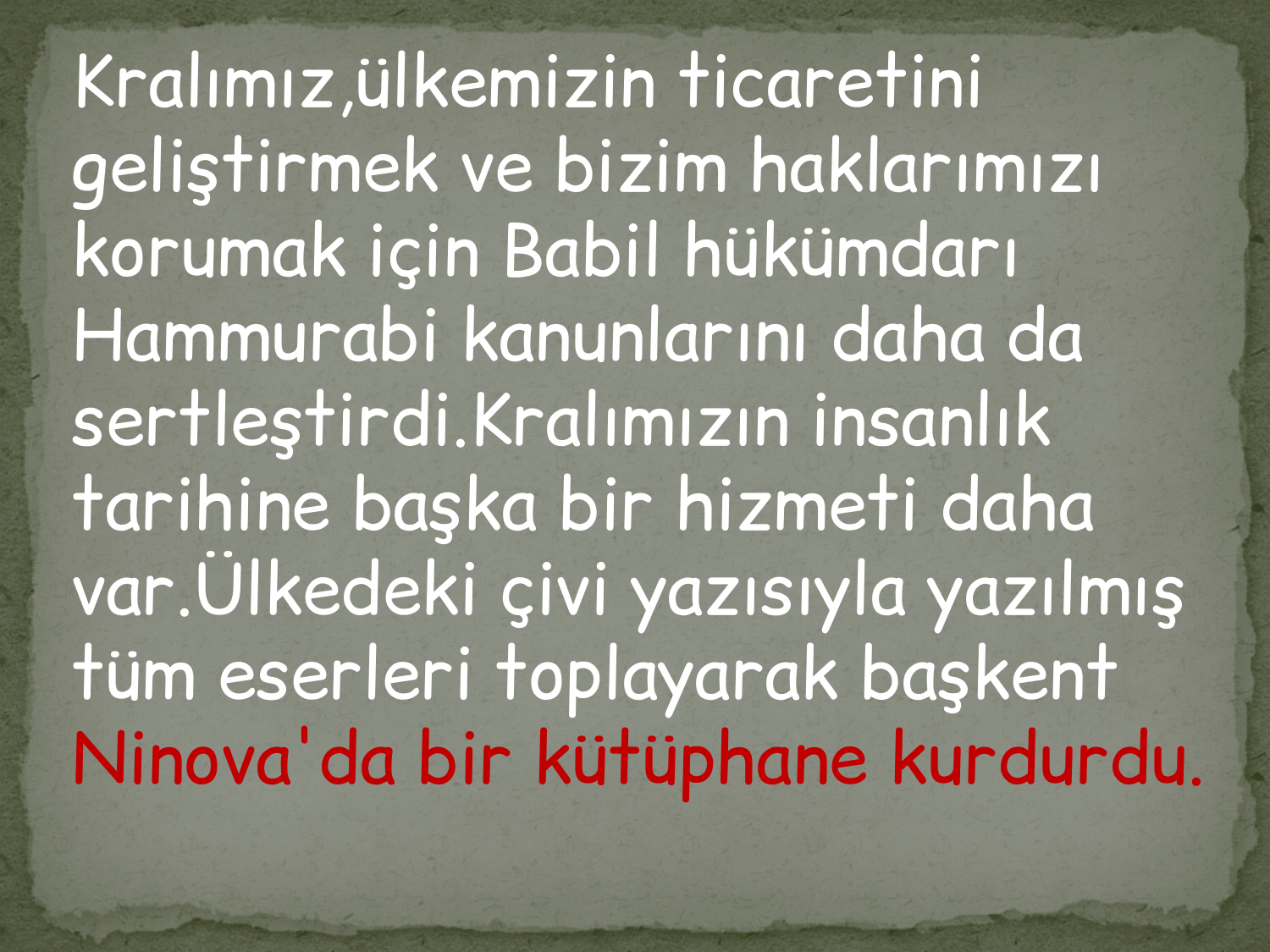

Kralımız,ülkemizin ticaretini geliştirmek ve bizim haklarımızı korumak için Babil hükümdarı Hammurabi kanunlarını daha da sertleştirdi.Kralımızın insanlık tarihine başka bir hizmeti daha var.Ülkedeki çivi yazısıyla yazılmış tüm eserleri toplayarak başkent Ninova'da bir kütüphane kurdurdu.